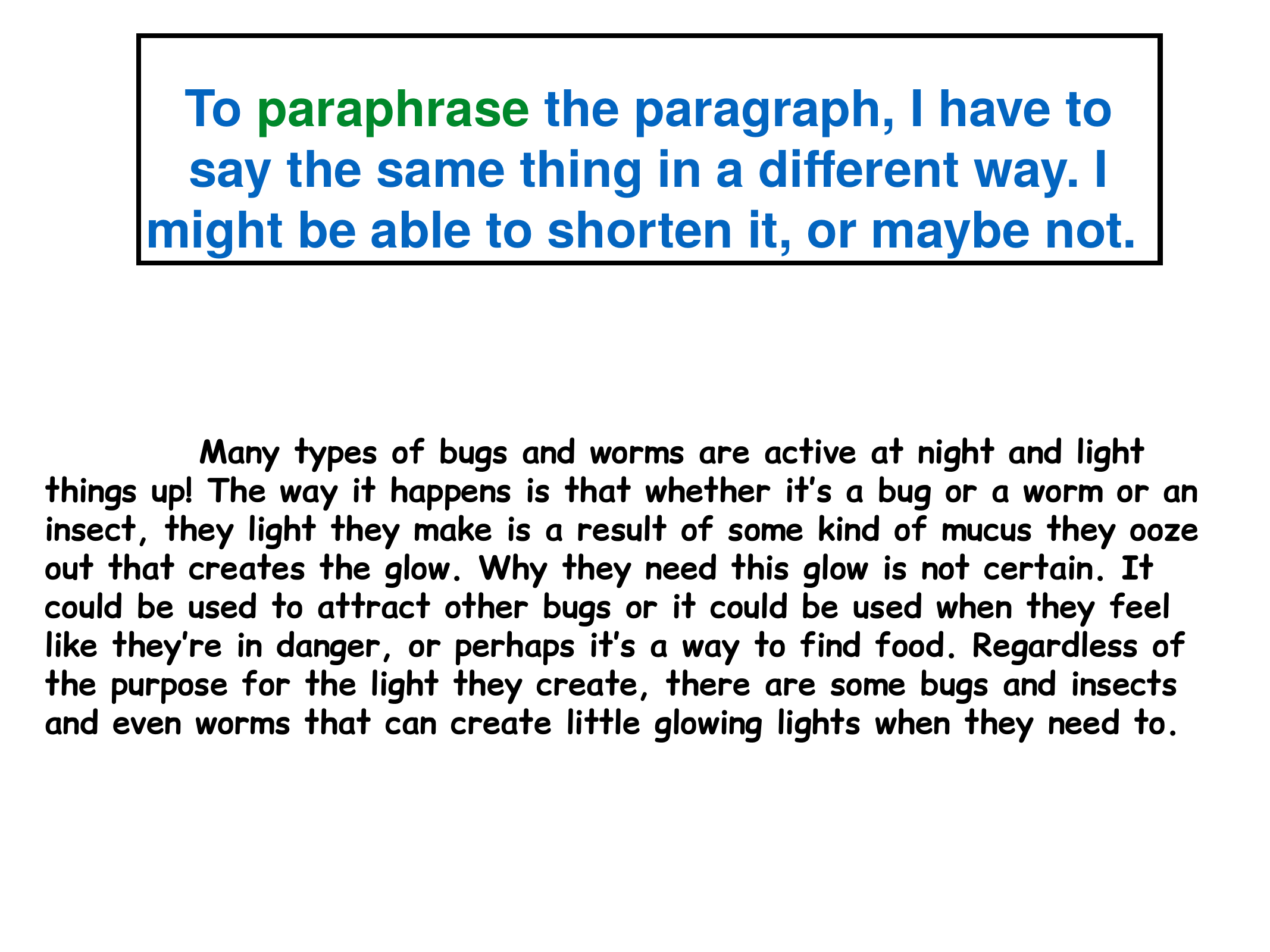

# To paraphrase the paragraph, I have to say the same thing in a different way. I might be able to shorten it, or maybe not.
           Many types of bugs and worms are active at night and light things up! The way it happens is that whether it’s a bug or a worm or an insect, they light they make is a result of some kind of mucus they ooze out that creates the glow. Why they need this glow is not certain. It could be used to attract other bugs or it could be used when they feel like they’re in danger, or perhaps it’s a way to find food. Regardless of the purpose for the light they create, there are some bugs and insects and even worms that can create little glowing lights when they need to.